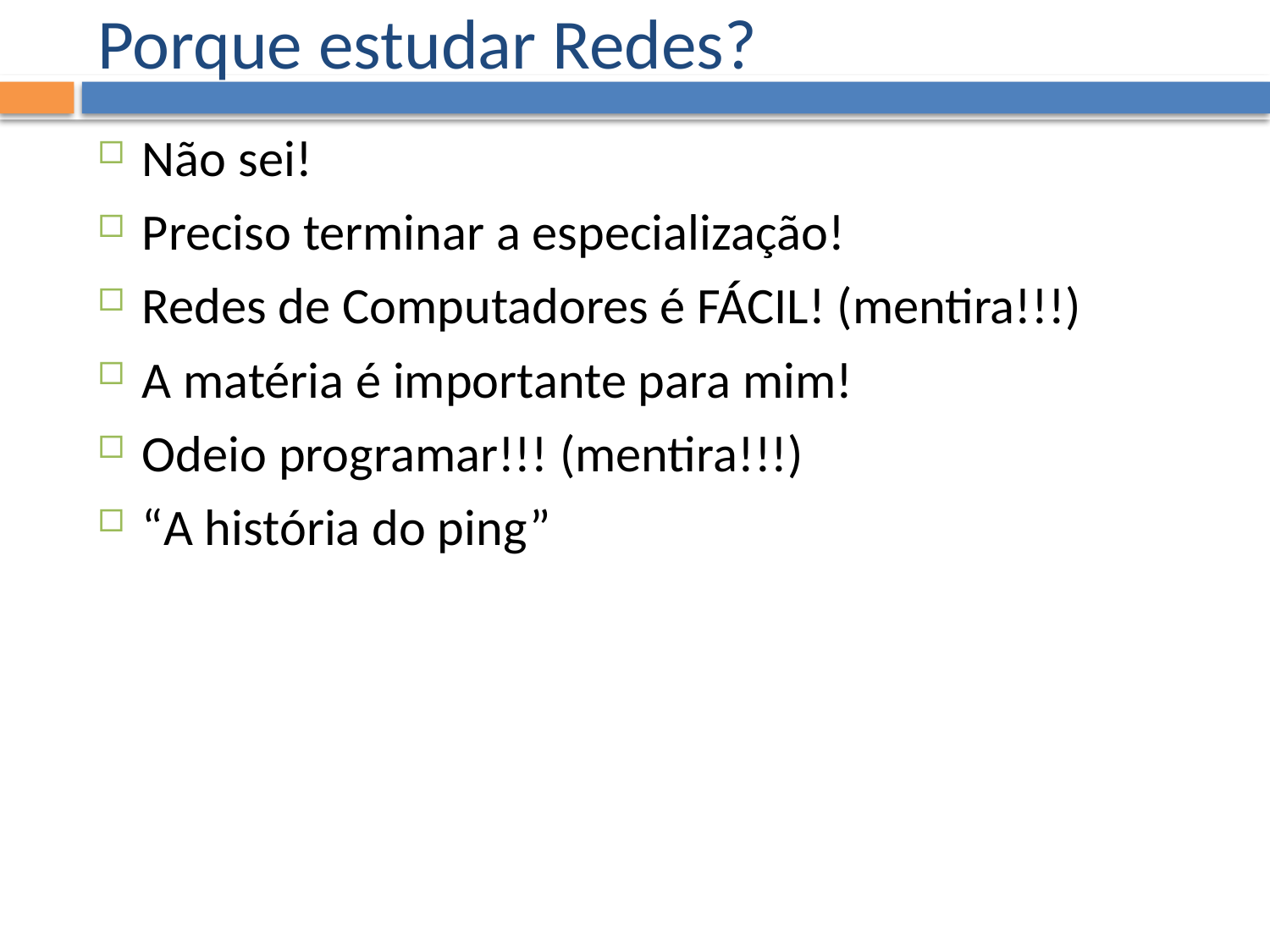

# Porque estudar Redes?
Não sei!
Preciso terminar a especialização!
Redes de Computadores é FÁCIL! (mentira!!!)
A matéria é importante para mim!
Odeio programar!!! (mentira!!!)
“A história do ping”